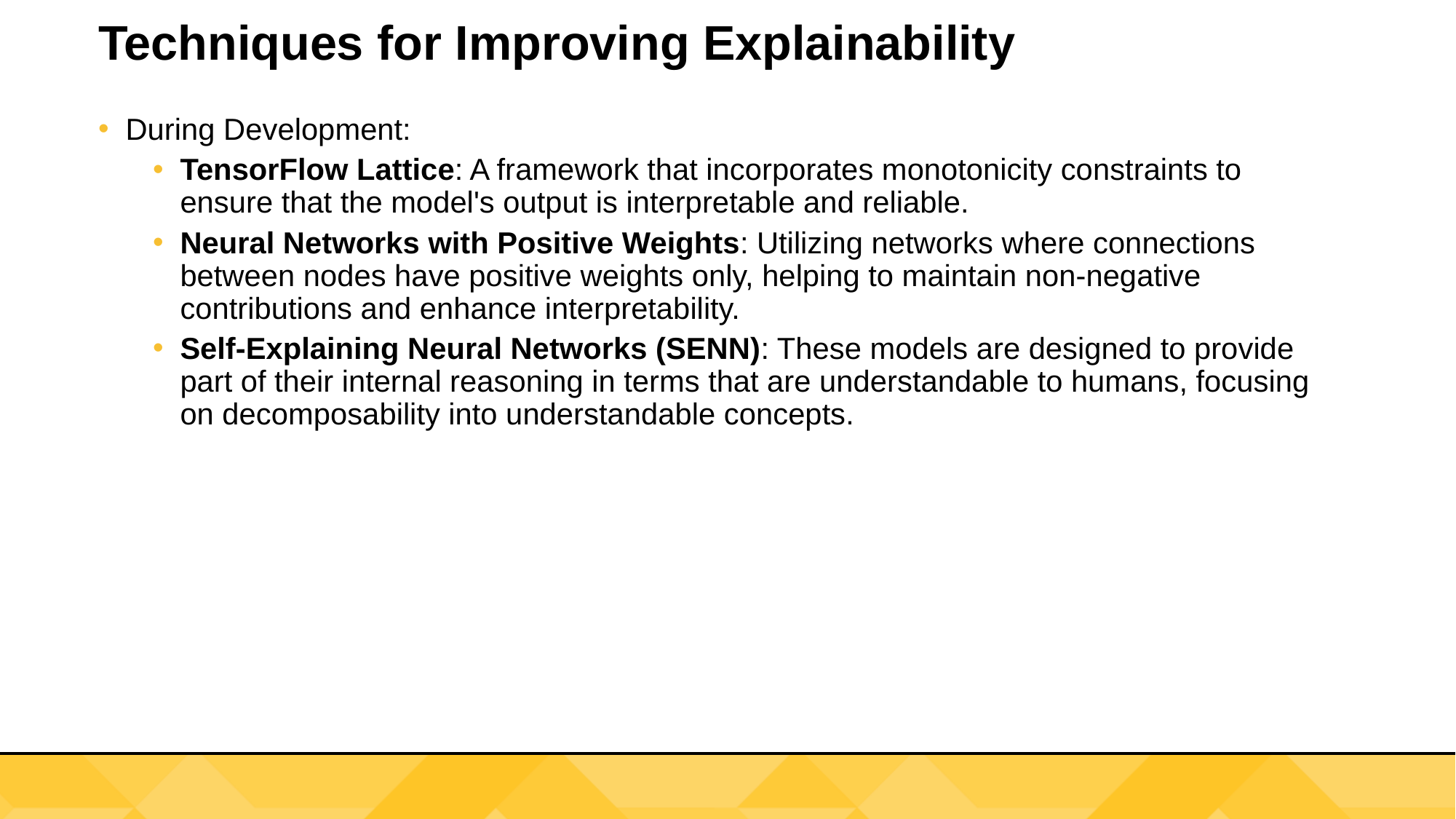

# Techniques for Improving Explainability
During Development:
TensorFlow Lattice: A framework that incorporates monotonicity constraints to ensure that the model's output is interpretable and reliable.
Neural Networks with Positive Weights: Utilizing networks where connections between nodes have positive weights only, helping to maintain non-negative contributions and enhance interpretability.
Self-Explaining Neural Networks (SENN): These models are designed to provide part of their internal reasoning in terms that are understandable to humans, focusing on decomposability into understandable concepts.